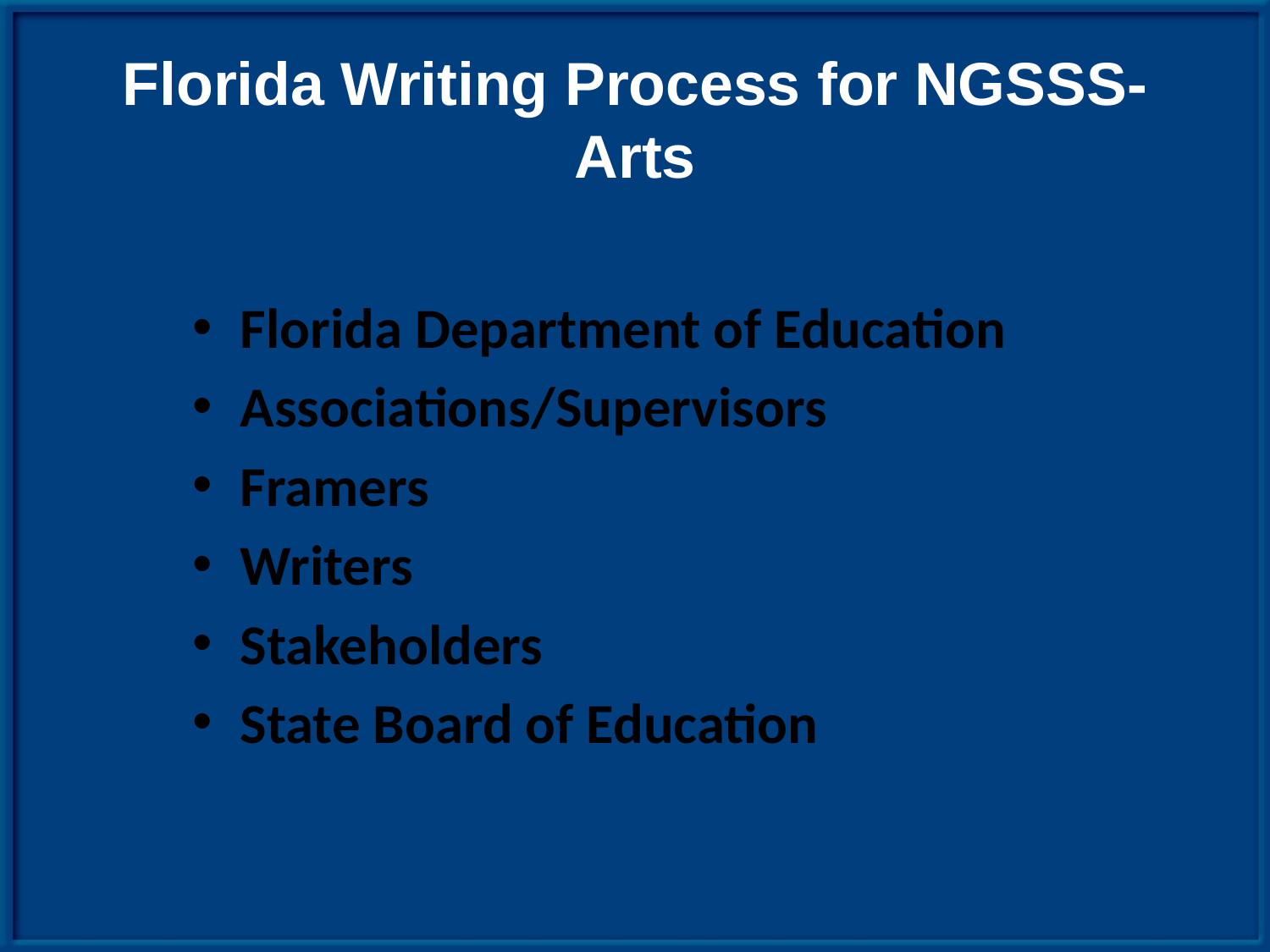

# Florida Writing Process for NGSSS-Arts
Florida Department of Education
Associations/Supervisors
Framers
Writers
Stakeholders
State Board of Education